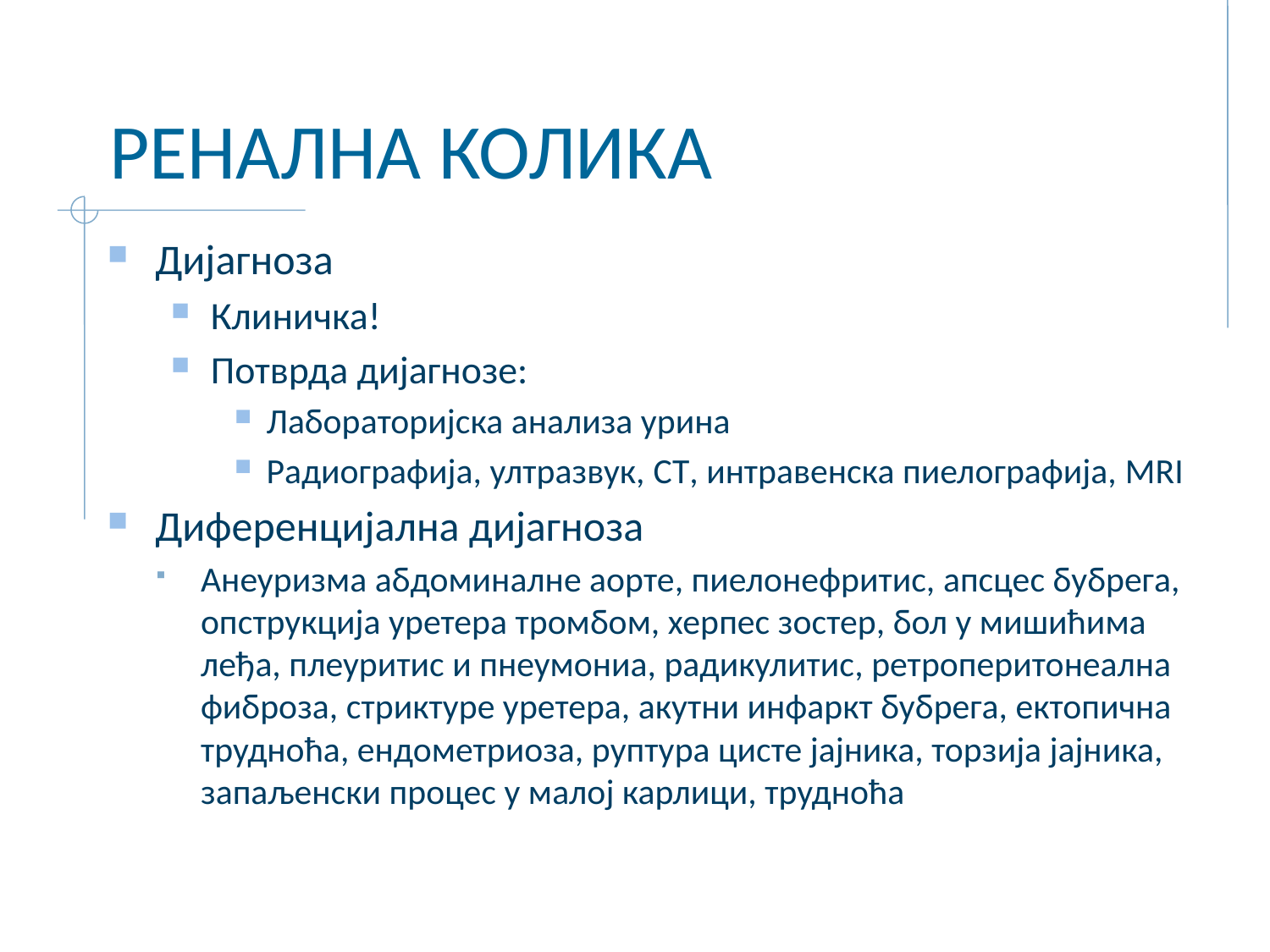

# РЕНАЛНА КОЛИКА
Дијагноза
Клиничка!
Потврда дијагнозе:
Лабораторијска анализа урина
Радиографија, ултразвук, CT, интравенска пиелографија, MRI
Диференцијална дијагноза
Анеуризма абдоминалне аорте, пиелонефритис, апсцес бубрега, опструкција уретера тромбом, херпес зостер, бол у мишићима леђа, плеуритис и пнеумониа, радикулитис, ретроперитонеална фиброза, стриктуре уретера, акутни инфаркт бубрега, ектопична трудноћа, ендометриоза, руптура цисте јајника, торзија јајника, запаљенски процес у малој карлици, трудноћа